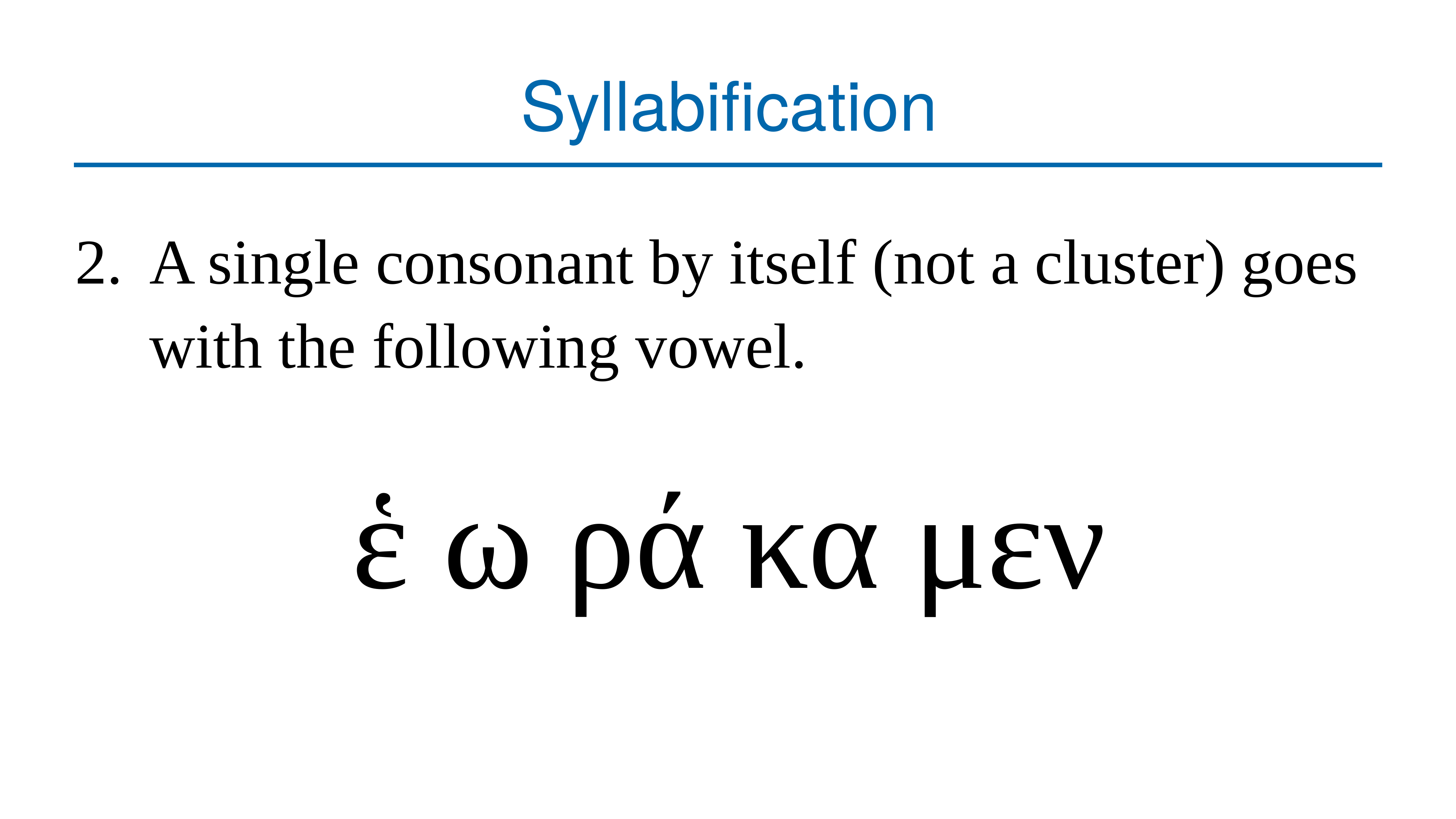

# Syllabification
A single consonant by itself (not a cluster) goes with the following vowel.
ἑ ω ρά κα μεν